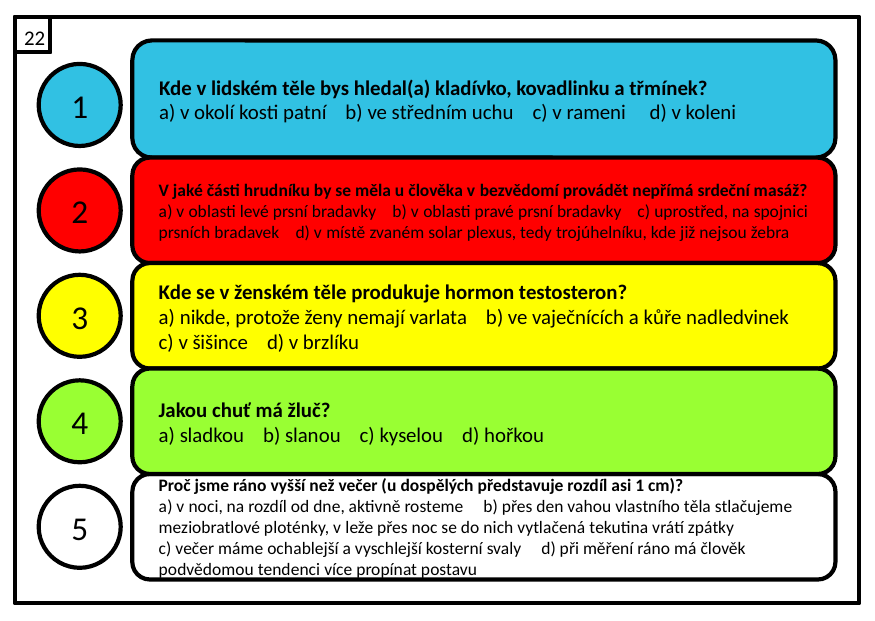

22

Kde v lidském těle bys hledal(a) kladívko, kovadlinku a třmínek?
a) v okolí kosti patní    b) ve středním uchu    c) v rameni     d) v koleni
1
V jaké části hrudníku by se měla u člověka v bezvědomí provádět nepřímá srdeční masáž?
a) v oblasti levé prsní bradavky    b) v oblasti pravé prsní bradavky    c) uprostřed, na spojnici prsních bradavek    d) v místě zvaném solar plexus, tedy trojúhelníku, kde již nejsou žebra
2
Kde se v ženském těle produkuje hormon testosteron?
a) nikde, protože ženy nemají varlata    b) ve vaječnících a kůře nadledvinek    c) v šišince    d) v brzlíku
3
Jakou chuť má žluč?
a) sladkou    b) slanou    c) kyselou    d) hořkou
4
Proč jsme ráno vyšší než večer (u dospělých představuje rozdíl asi 1 cm)?
a) v noci, na rozdíl od dne, aktivně rosteme     b) přes den vahou vlastního těla stlačujeme meziobratlové ploténky, v leže přes noc se do nich vytlačená tekutina vrátí zpátky
c) večer máme ochablejší a vyschlejší kosterní svaly     d) při měření ráno má člověk podvědomou tendenci více propínat postavu
5